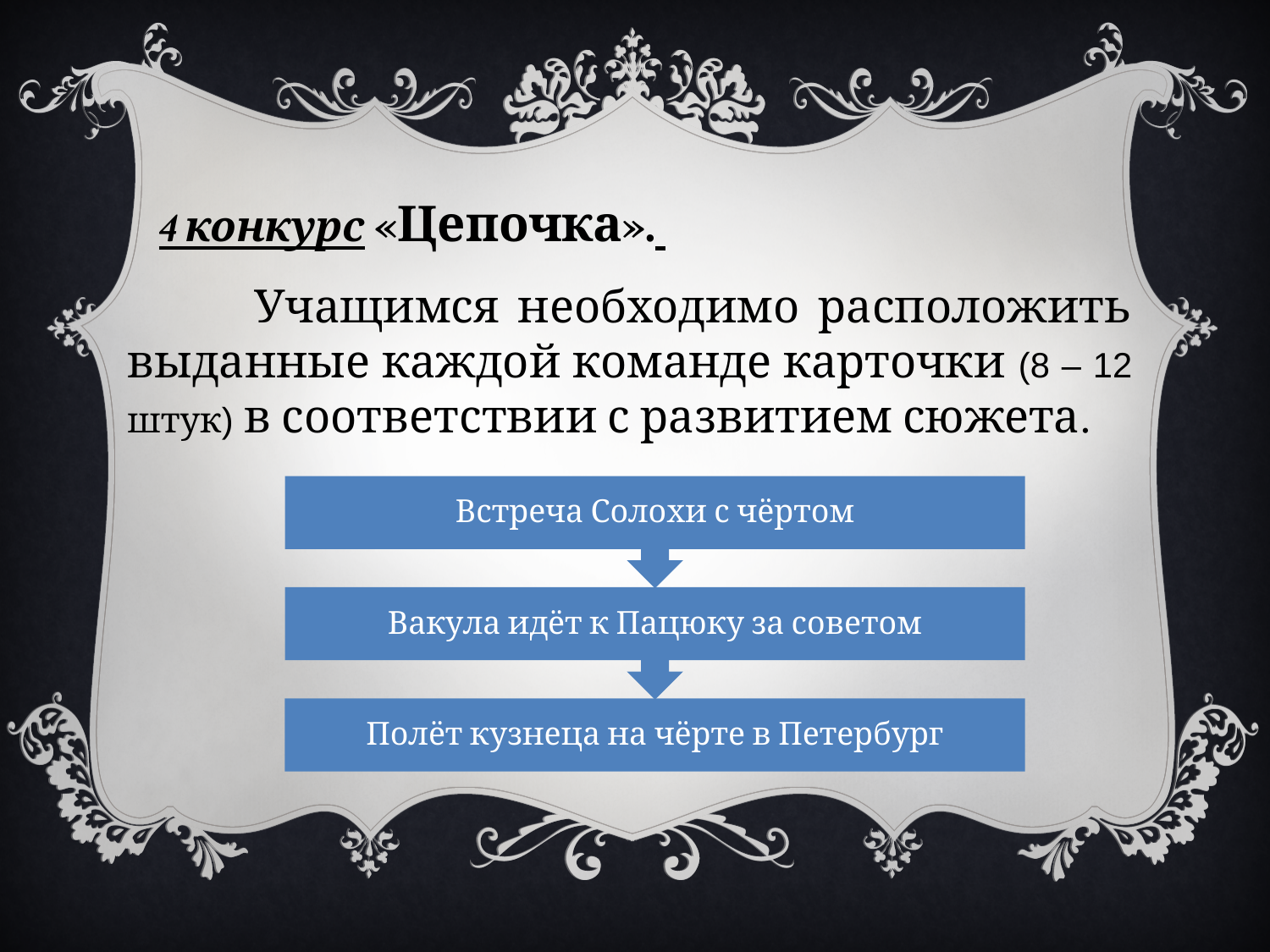

4 конкурс «Цепочка».

	Учащимся необходимо расположить выданные каждой команде карточки (8 – 12 штук) в соответствии с развитием сюжета.
Полёт кузнеца на чёрте в Петербург
Вакула идёт к Пацюку за советом
Встреча Солохи с чёртом